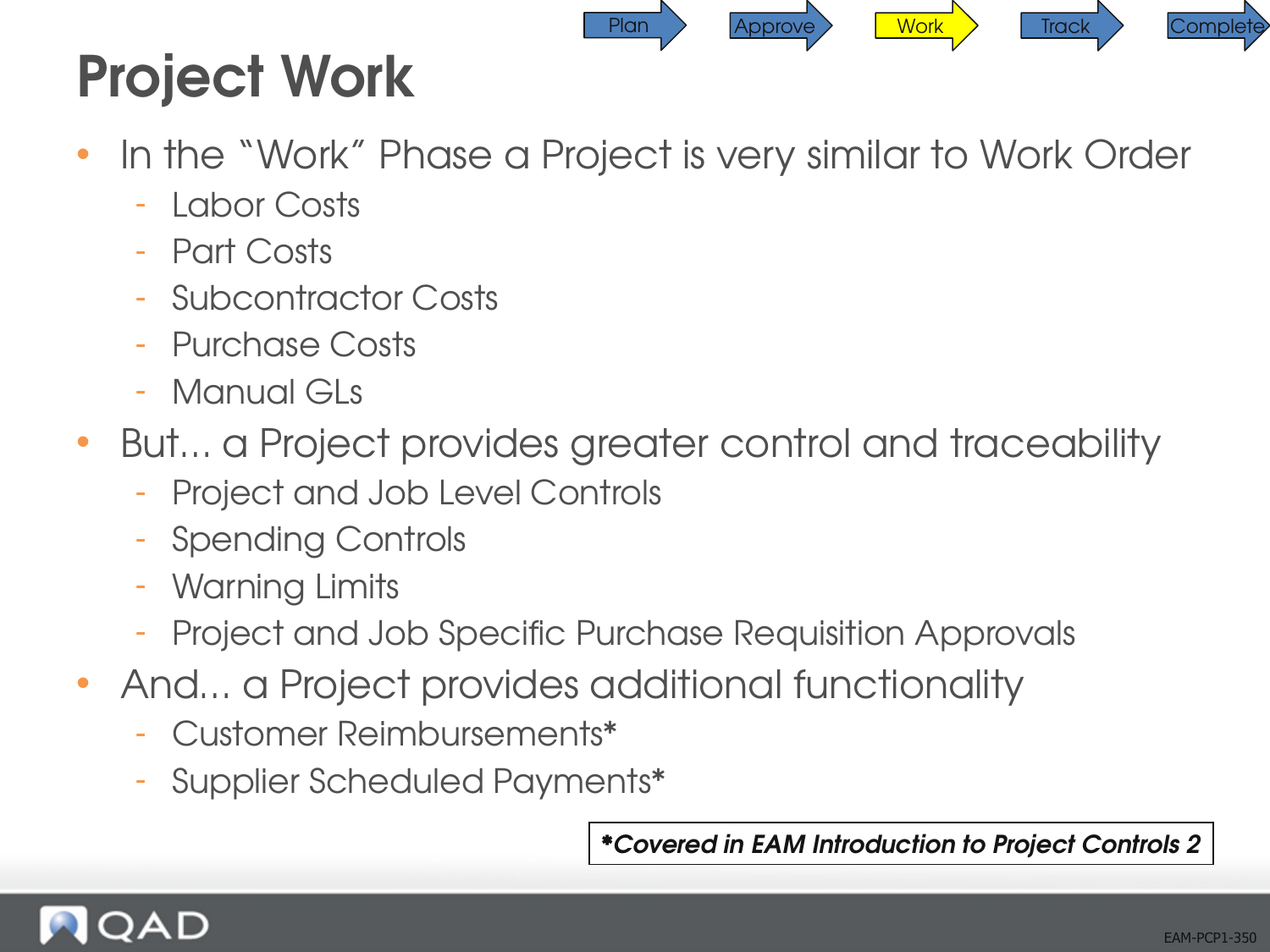

Plan
Approve
Work
Track
  Complete
# Project Work
In the “Work” Phase a Project is very similar to Work Order
Labor Costs
Part Costs
Subcontractor Costs
Purchase Costs
Manual GLs
But… a Project provides greater control and traceability
Project and Job Level Controls
Spending Controls
Warning Limits
Project and Job Specific Purchase Requisition Approvals
And… a Project provides additional functionality
Customer Reimbursements*
Supplier Scheduled Payments*
*Covered in EAM Introduction to Project Controls 2
EAM-PCP1-350